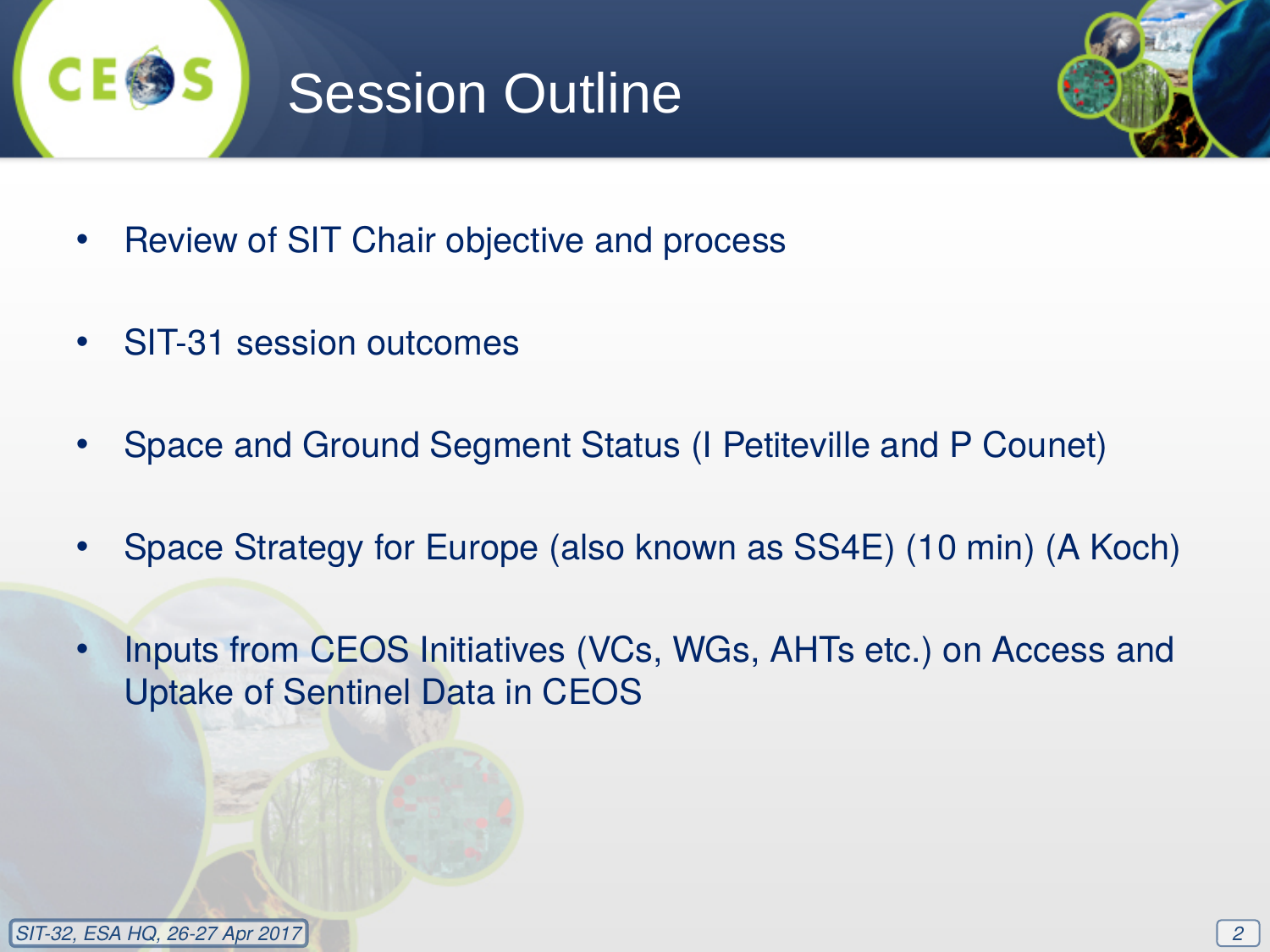

Session Outline
Review of SIT Chair objective and process

SIT-31 session outcomes

Space and Ground Segment Status (I Petiteville and P Counet)

Space Strategy for Europe (also known as SS4E) (10 min) (A Koch)

Inputs from CEOS Initiatives (VCs, WGs, AHTs etc.) on Access and Uptake of Sentinel Data in CEOS
2